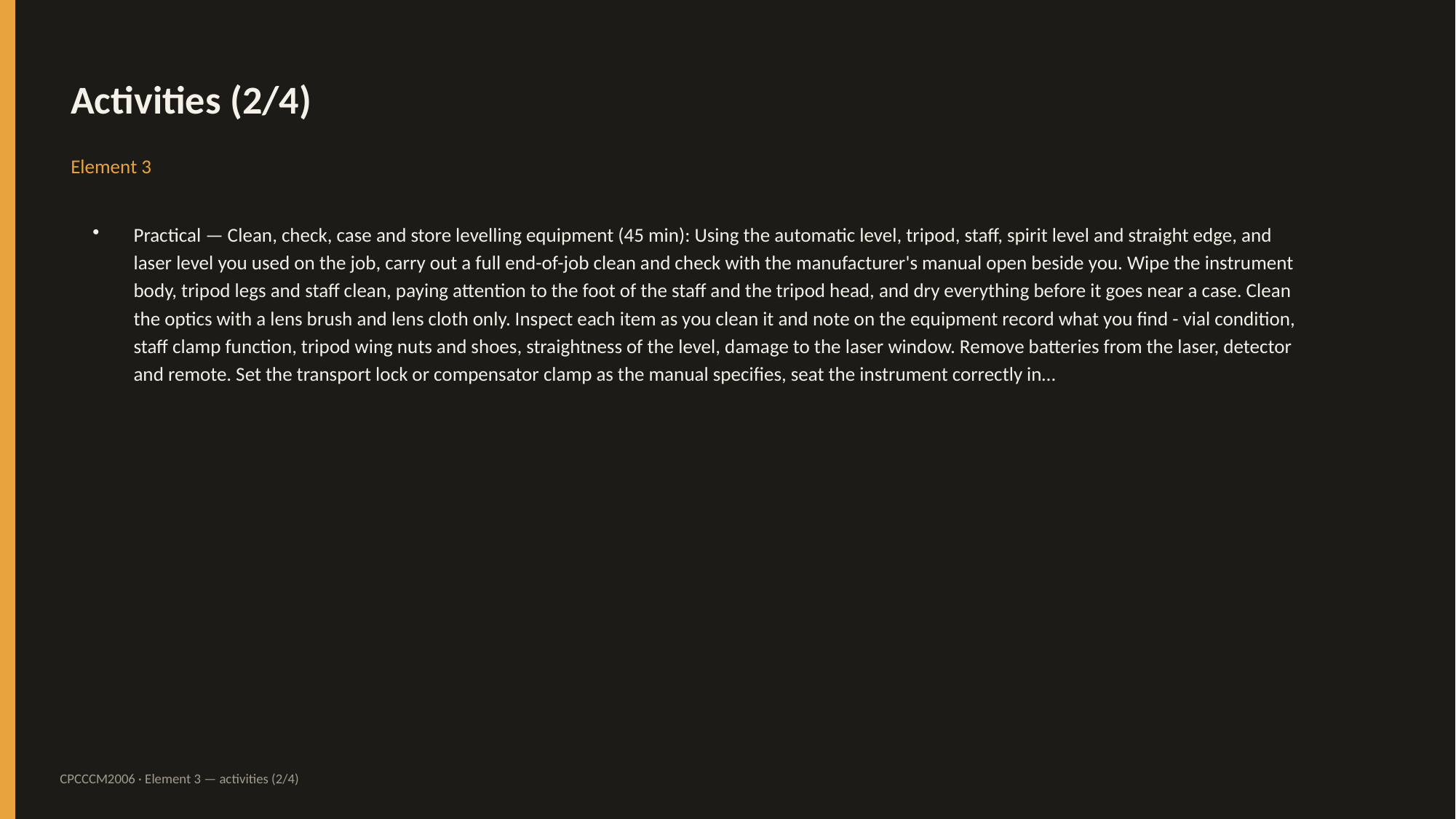

Activities (2/4)
Element 3
Practical — Clean, check, case and store levelling equipment (45 min): Using the automatic level, tripod, staff, spirit level and straight edge, and laser level you used on the job, carry out a full end-of-job clean and check with the manufacturer's manual open beside you. Wipe the instrument body, tripod legs and staff clean, paying attention to the foot of the staff and the tripod head, and dry everything before it goes near a case. Clean the optics with a lens brush and lens cloth only. Inspect each item as you clean it and note on the equipment record what you find - vial condition, staff clamp function, tripod wing nuts and shoes, straightness of the level, damage to the laser window. Remove batteries from the laser, detector and remote. Set the transport lock or compensator clamp as the manual specifies, seat the instrument correctly in…
CPCCCM2006 · Element 3 — activities (2/4)